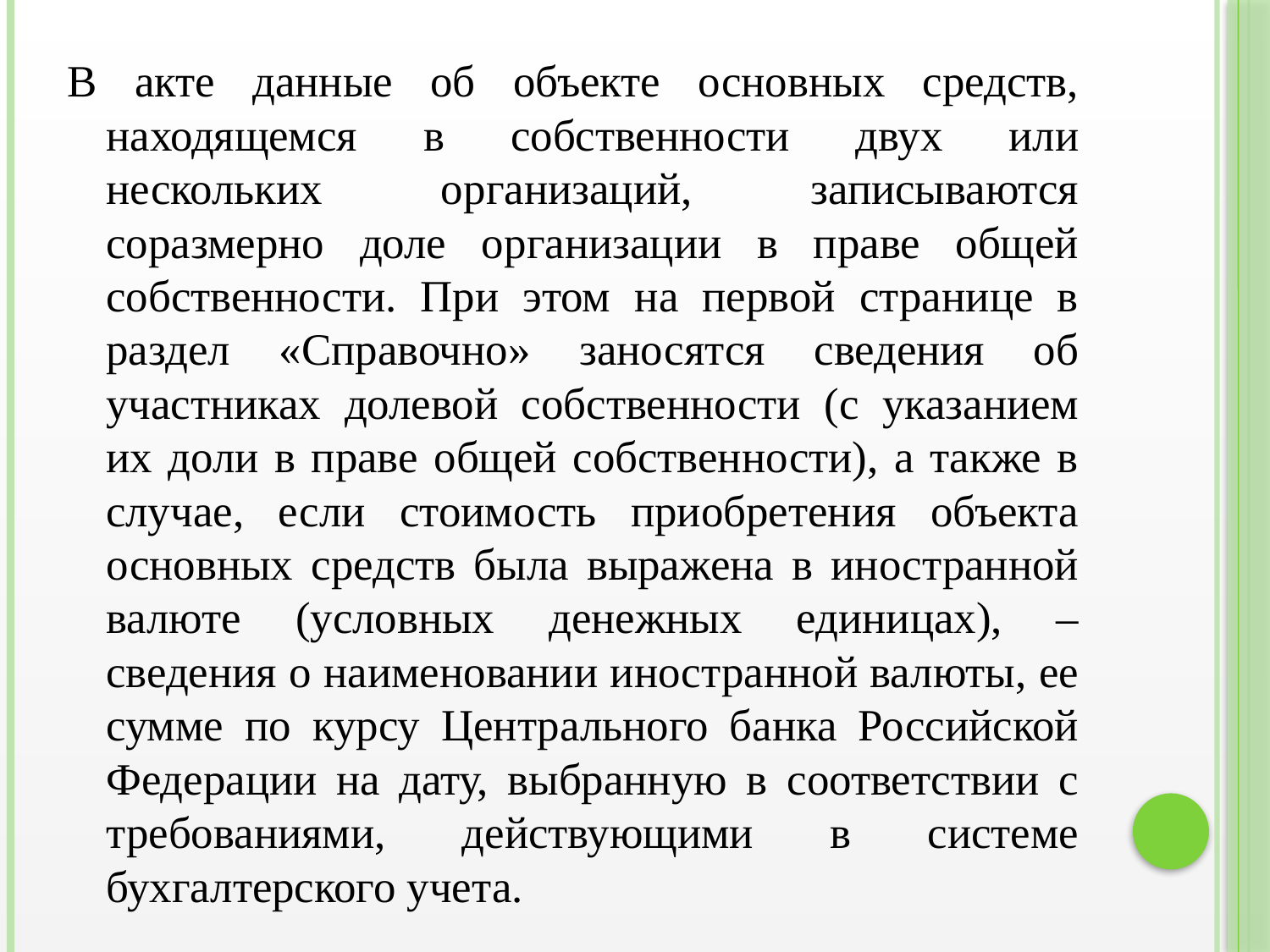

В акте данные об объекте основных средств, находящемся в собственности двух или нескольких организаций, записываются соразмерно доле организации в праве общей собственности. При этом на первой странице в раздел «Справочно» заносятся сведения об участниках долевой собственности (с указанием их доли в праве общей собственности), а также в случае, если стоимость приобретения объекта основных средств была выражена в иностранной валюте (условных денежных единицах), – сведения о наименовании иностранной валюты, ее сумме по курсу Центрального банка Российской Федерации на дату, выбранную в соответствии с требованиями, действующими в системе бухгалтерского учета.